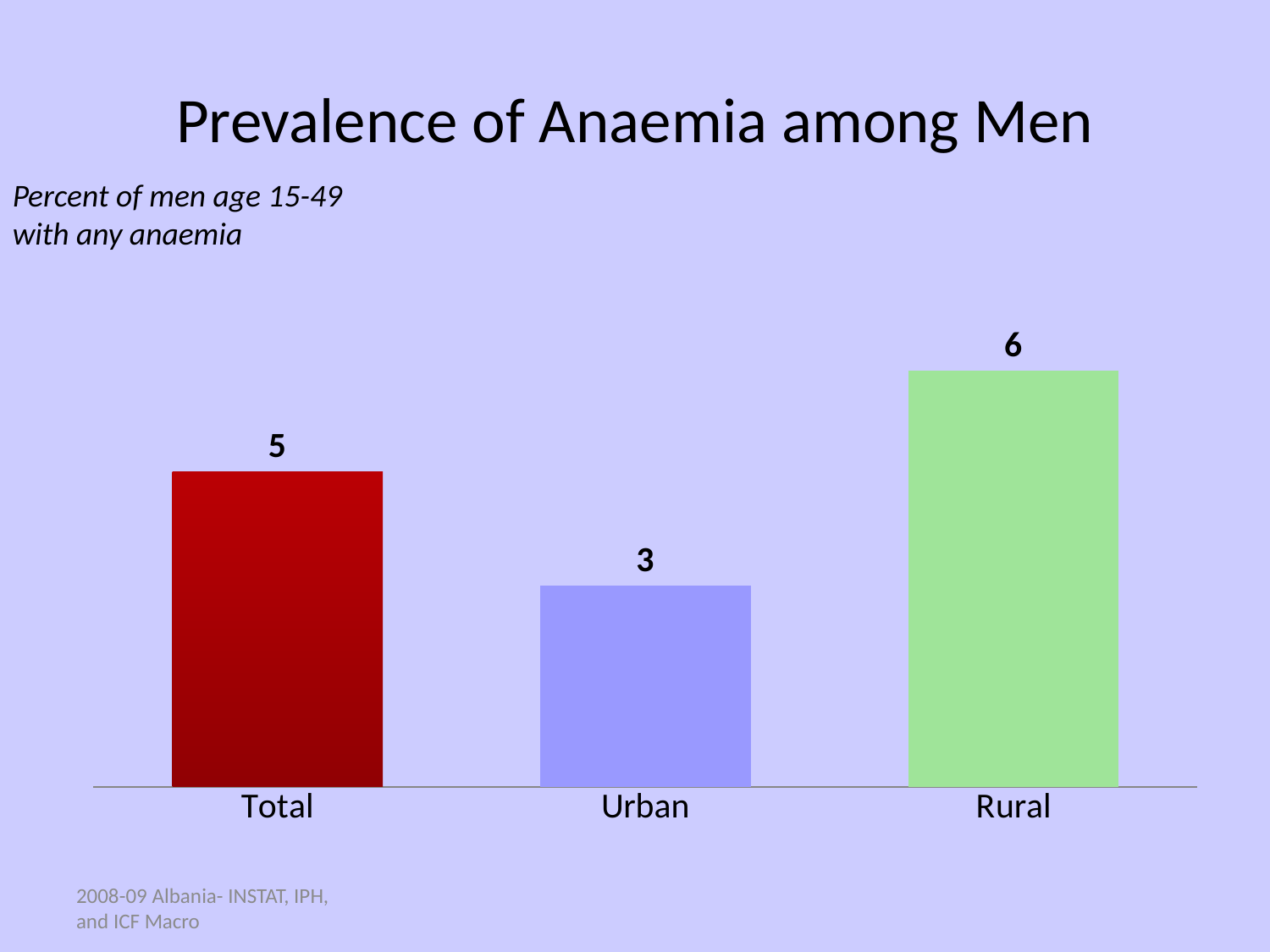

# Prevalence of Anaemia among Men
Percent of men age 15-49 with any anaemia

### Chart

| Category | Series 1 |
|---|---|
| Total | 4.7 |
| Urban | 3.0 |
| Rural | 6.2 |
2008-09 Albania- INSTAT, IPH, and ICF Macro